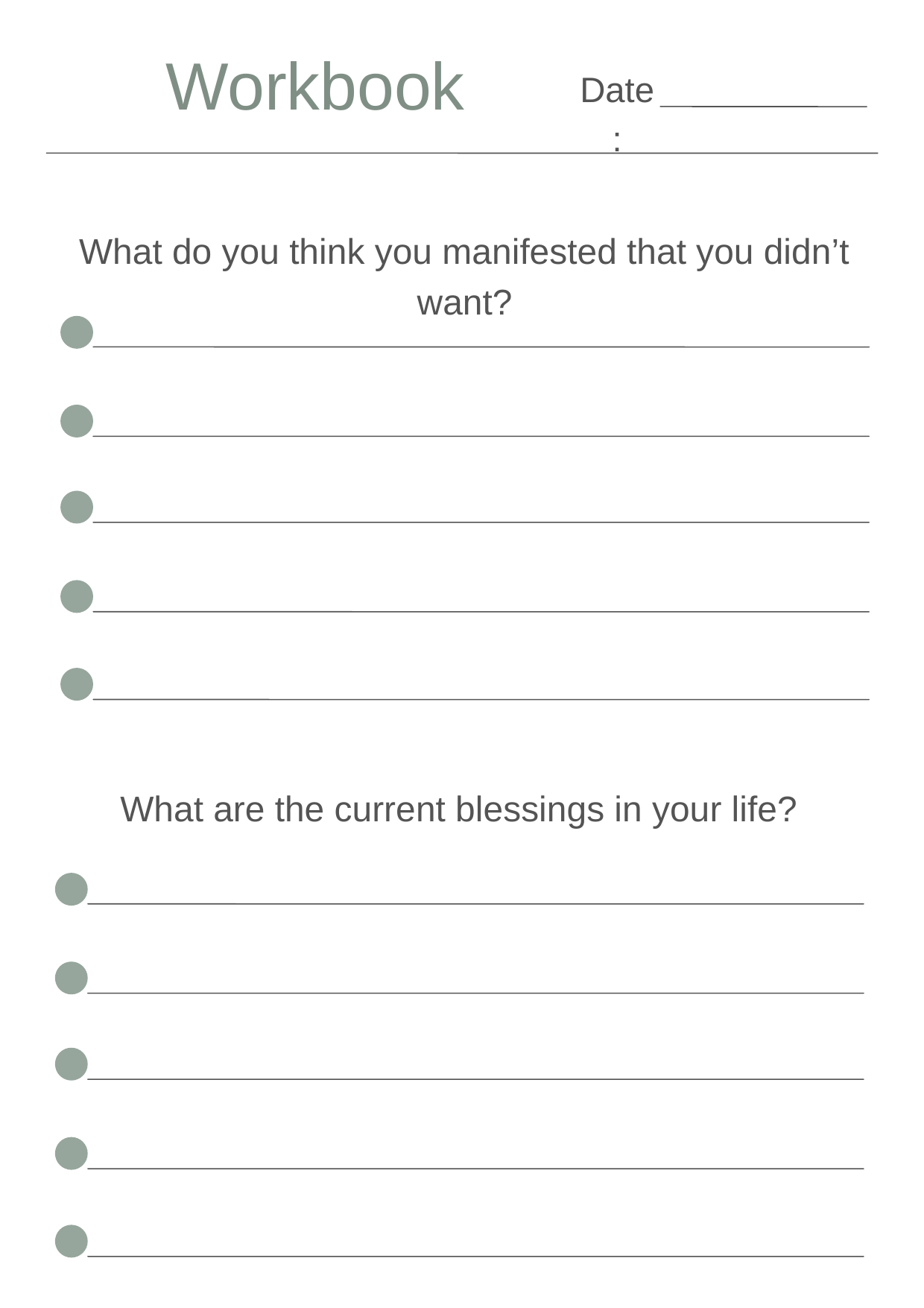

Workbook
Date:

What do you think you manifested that you didn’t want?

What are the current blessings in your life?